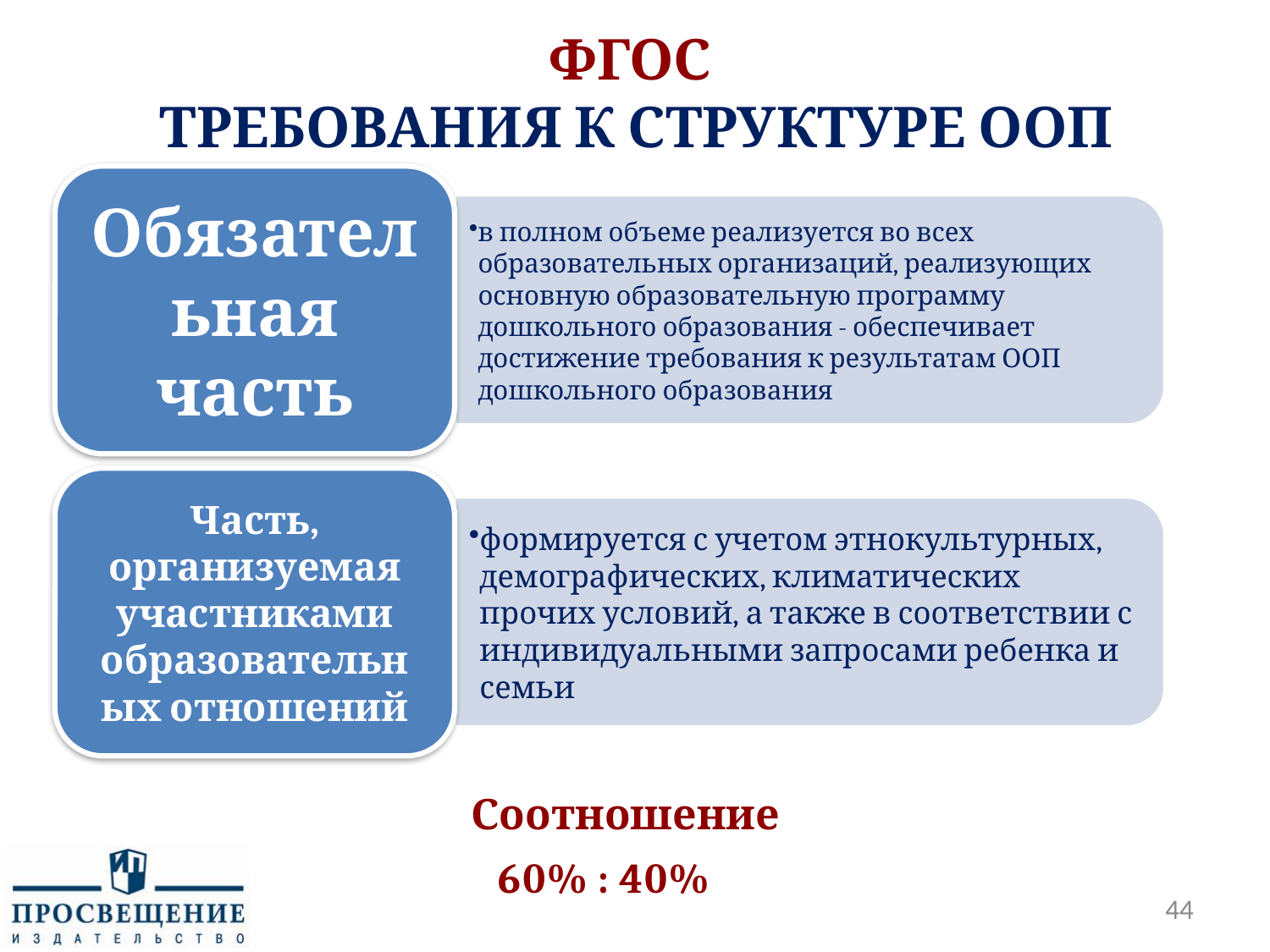

# ФГОС ТРЕБОВАНИЯ К СТРУКТУРЕ ООП
Обязательная часть
в полном объеме реализуется во всех образовательных организаций, реализующих основную образовательную программу дошкольного образования - обеспечивает достижение требования к результатам ООП дошкольного образования
Часть, организуемая участниками образовательных отношений
формируется с учетом этнокультурных, демографических, климатических прочих условий, а также в соответствии с индивидуальными запросами ребенка и семьи
Соотношение
60% : 40%
44